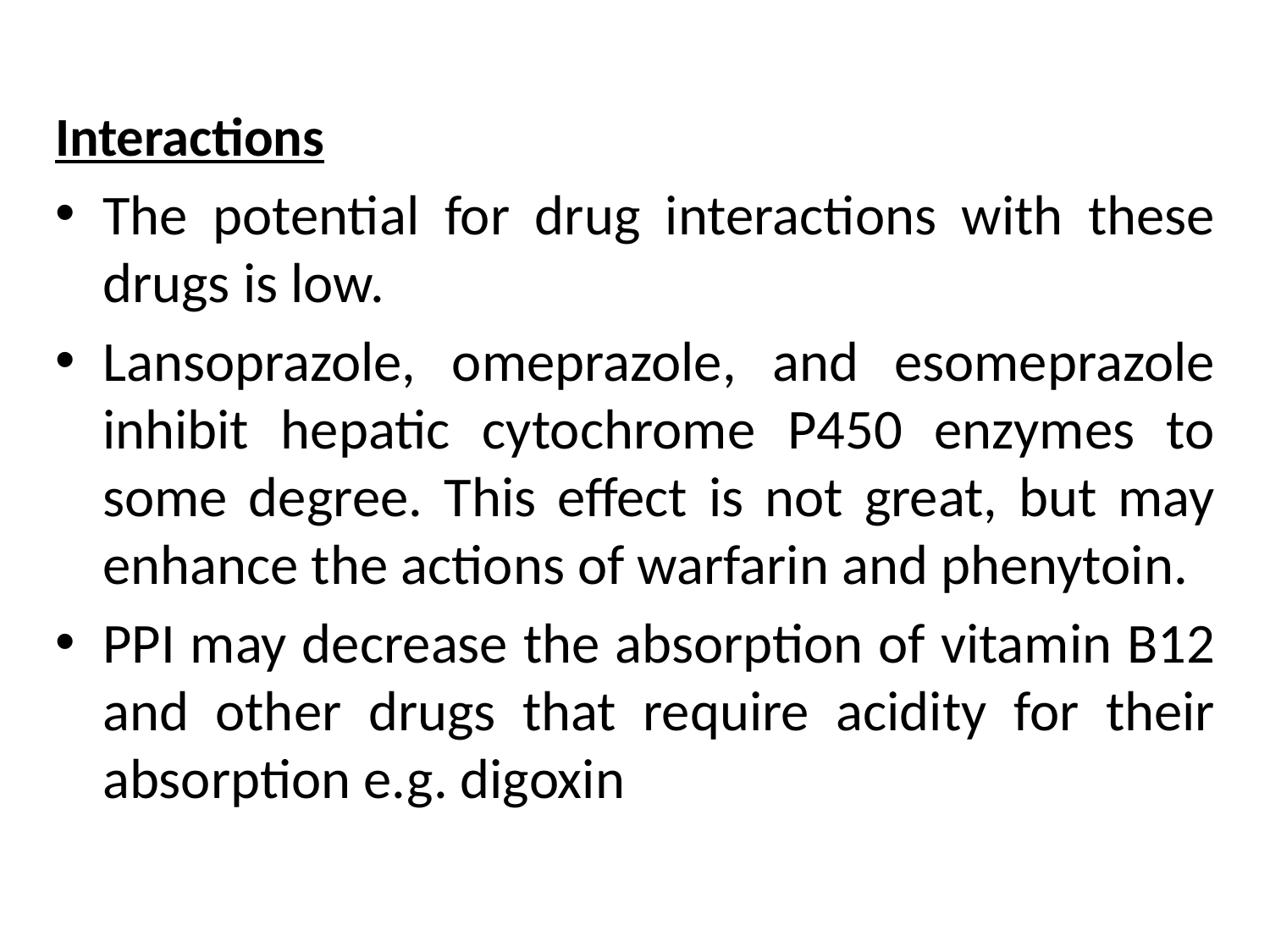

Interactions
The potential for drug interactions with these drugs is low.
Lansoprazole, omeprazole, and esomeprazole inhibit hepatic cytochrome P450 enzymes to some degree. This effect is not great, but may enhance the actions of warfarin and phenytoin.
PPI may decrease the absorption of vitamin B12 and other drugs that require acidity for their absorption e.g. digoxin